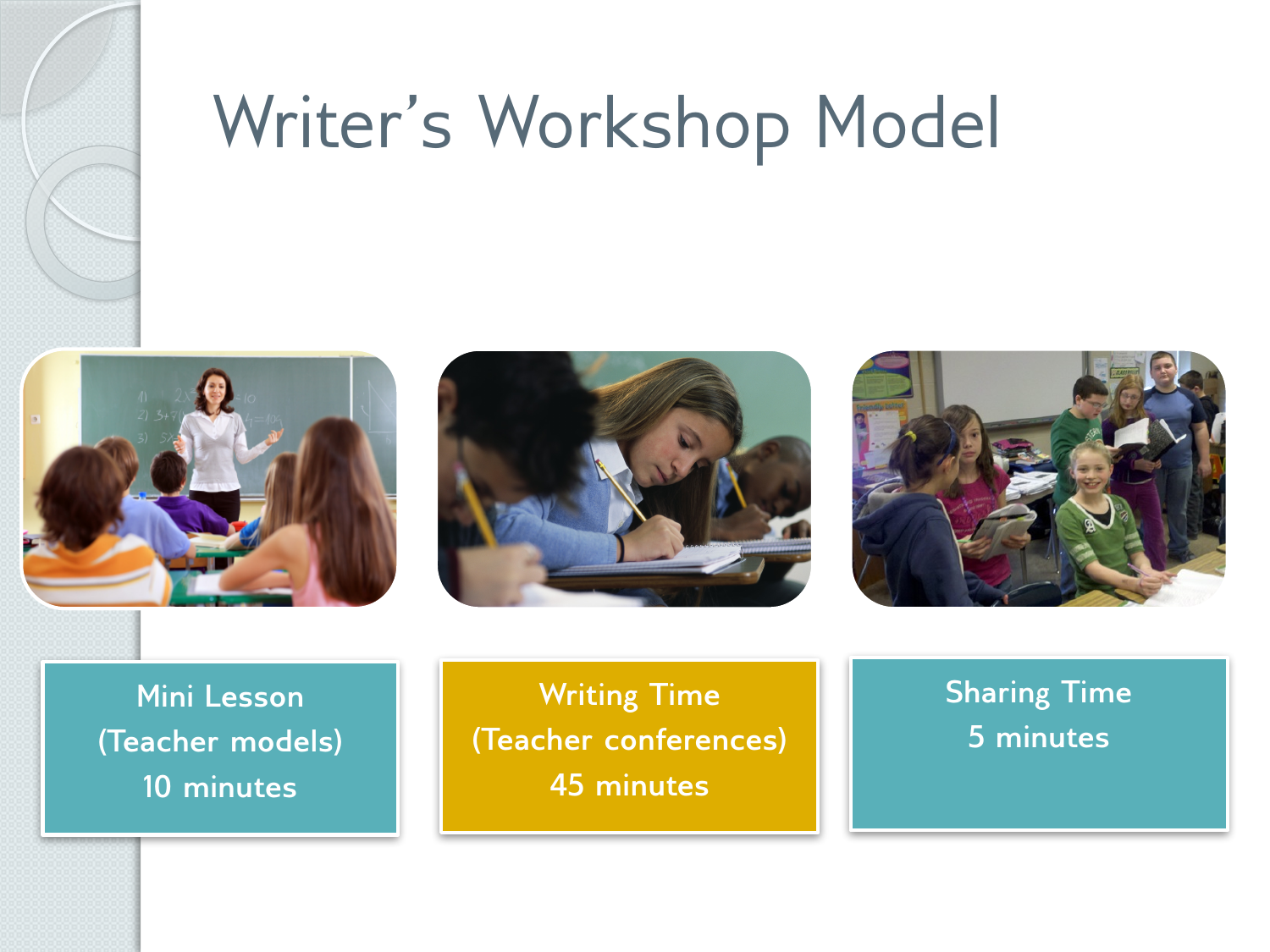

# Writer’s Workshop Model
Mini Lesson
(Teacher models)
10 minutes
Writing Time
(Teacher conferences)
45 minutes

Sharing Time
5 minutes